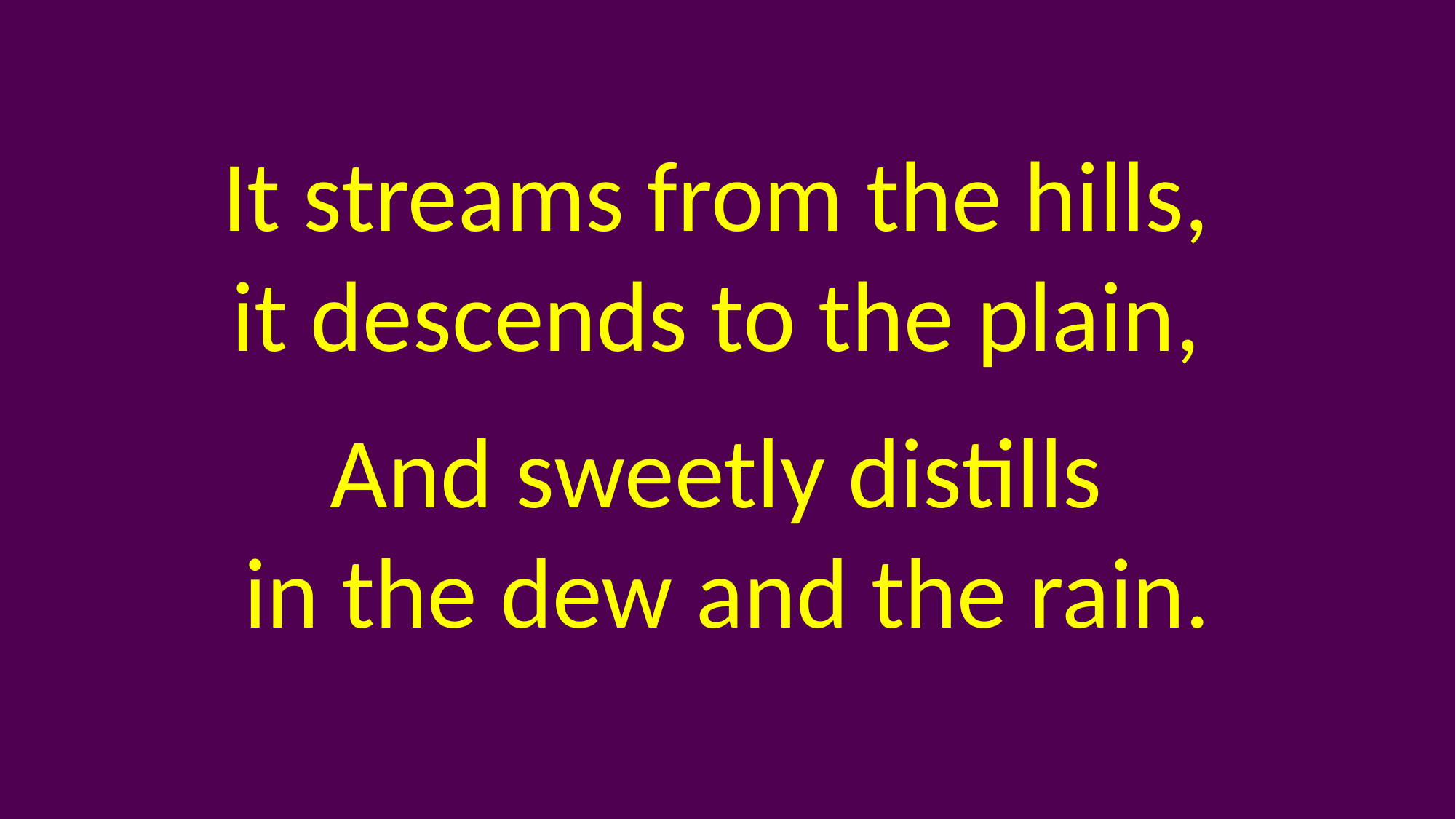

It streams from the hills,
it descends to the plain,
And sweetly distills
in the dew and the rain.